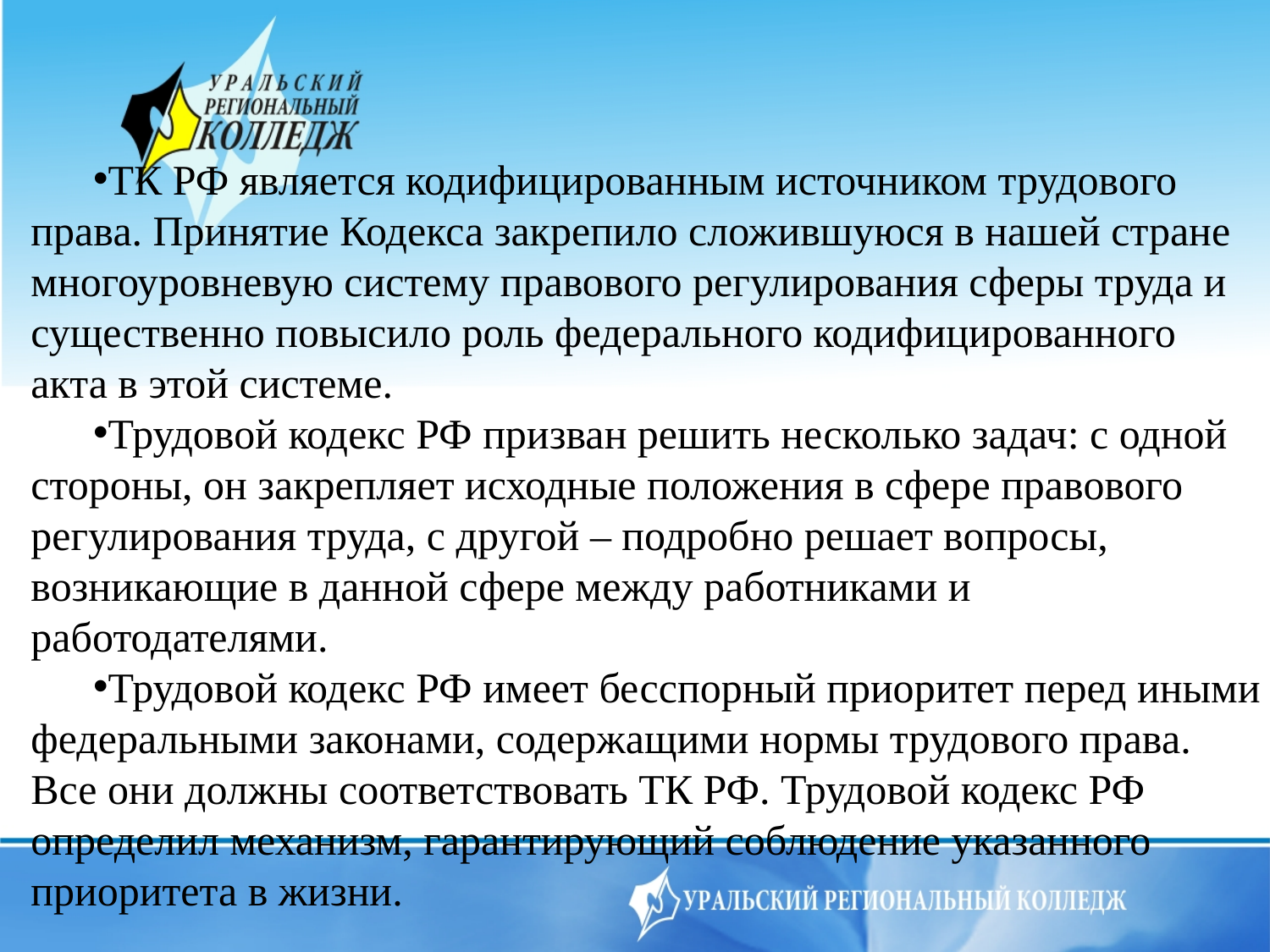

ТК РФ является кодифицированным источником трудового права. Принятие Кодекса закрепило сложившуюся в нашей стране многоуровневую систему правового регулирования сферы труда и существенно повысило роль федерального кодифицированного акта в этой системе.
Трудовой кодекс РФ призван решить несколько задач: с одной стороны, он закрепляет исходные положения в сфере правового регулирования труда, с другой – подробно решает вопросы, возникающие в данной сфере между работниками и работодателями.
Трудовой кодекс РФ имеет бесспорный приоритет перед иными федеральными законами, содержащими нормы трудового права. Все они должны соответствовать ТК РФ. Трудовой кодекс РФ определил механизм, гарантирующий соблюдение указанного приоритета в жизни.